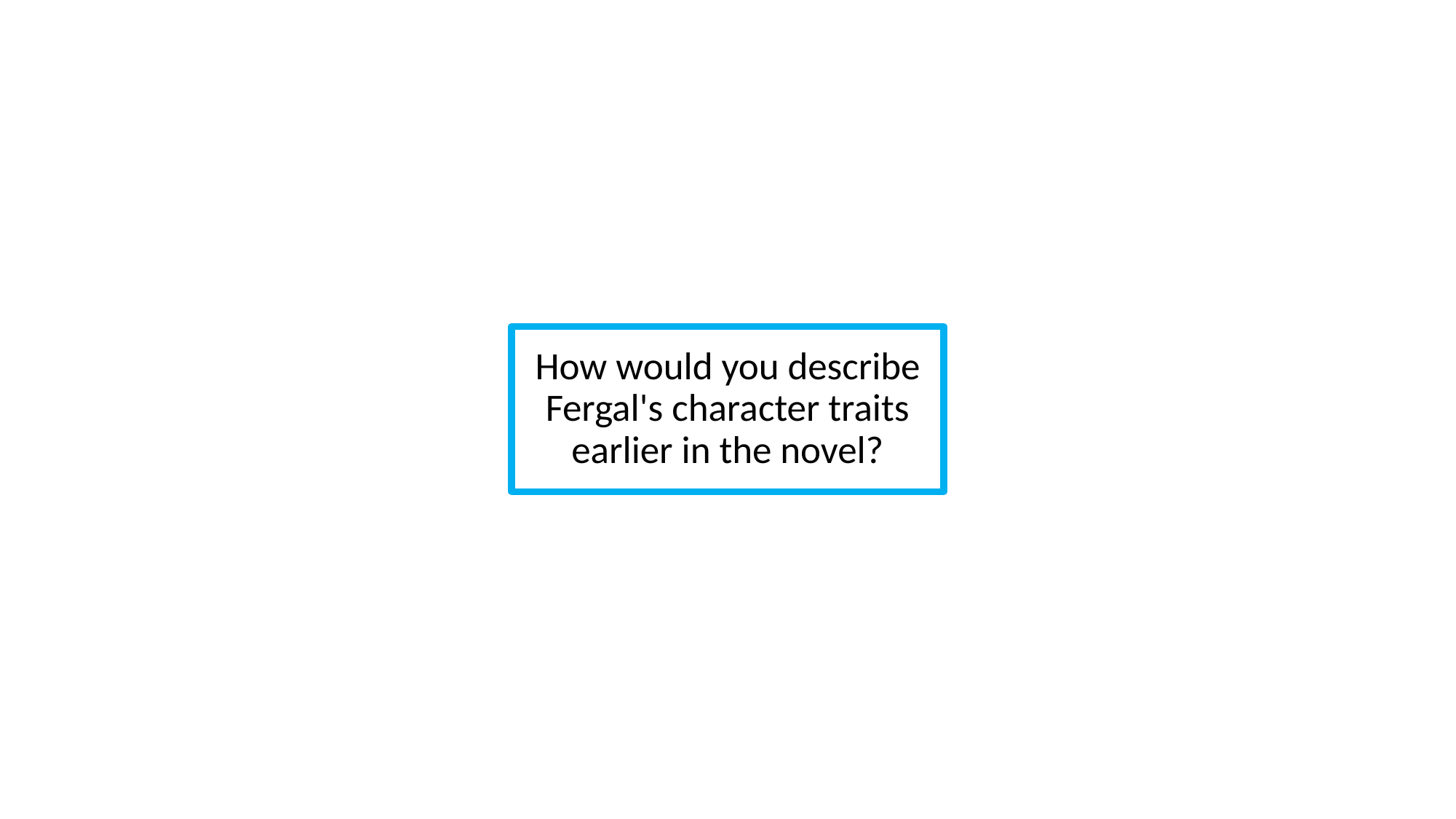

#

How would you describe Fergal's character traits earlier in the novel?